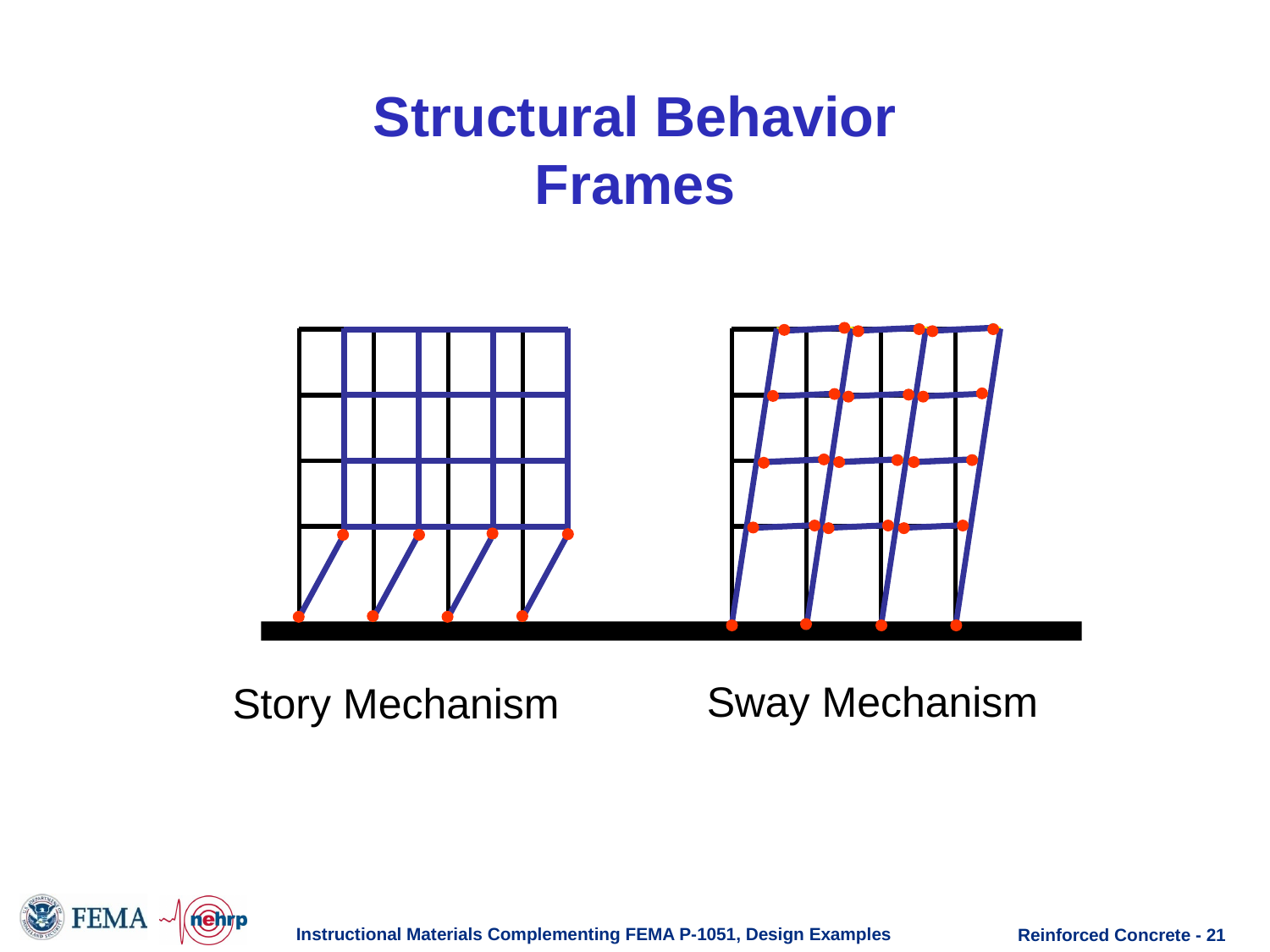

# Structural Behavior Frames

Sway Mechanism
Story Mechanism
Instructional Materials Complementing FEMA P-1051, Design Examples